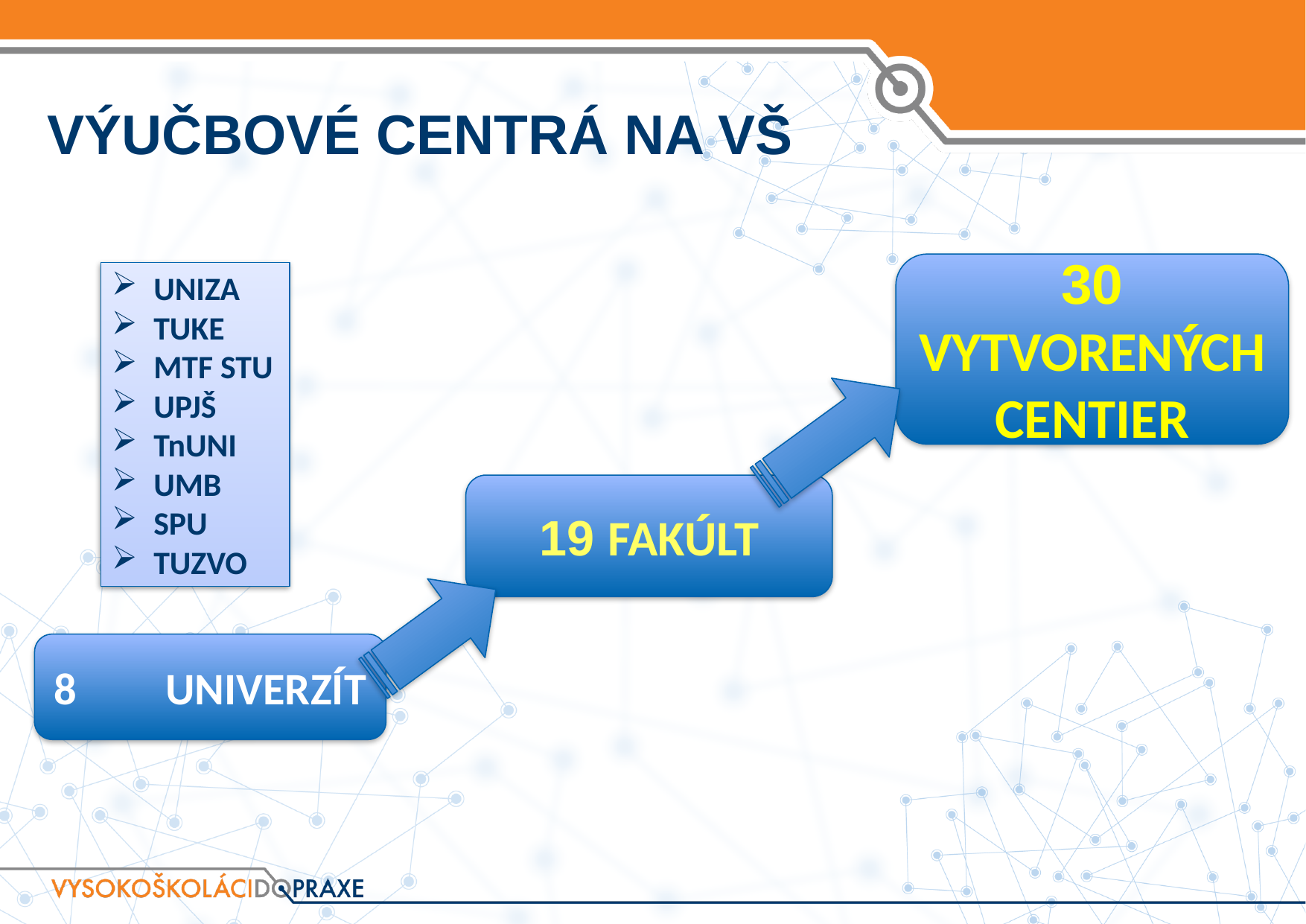

# Výučbové centrá na VŠ
30 VYTVORENÝCH CENTIER
UNIZA
TUKE
MTF STU
UPJŠ
TnUNI
UMB
SPU
TUZVO

19 FAKÚLT

8 	UNIVERZÍT